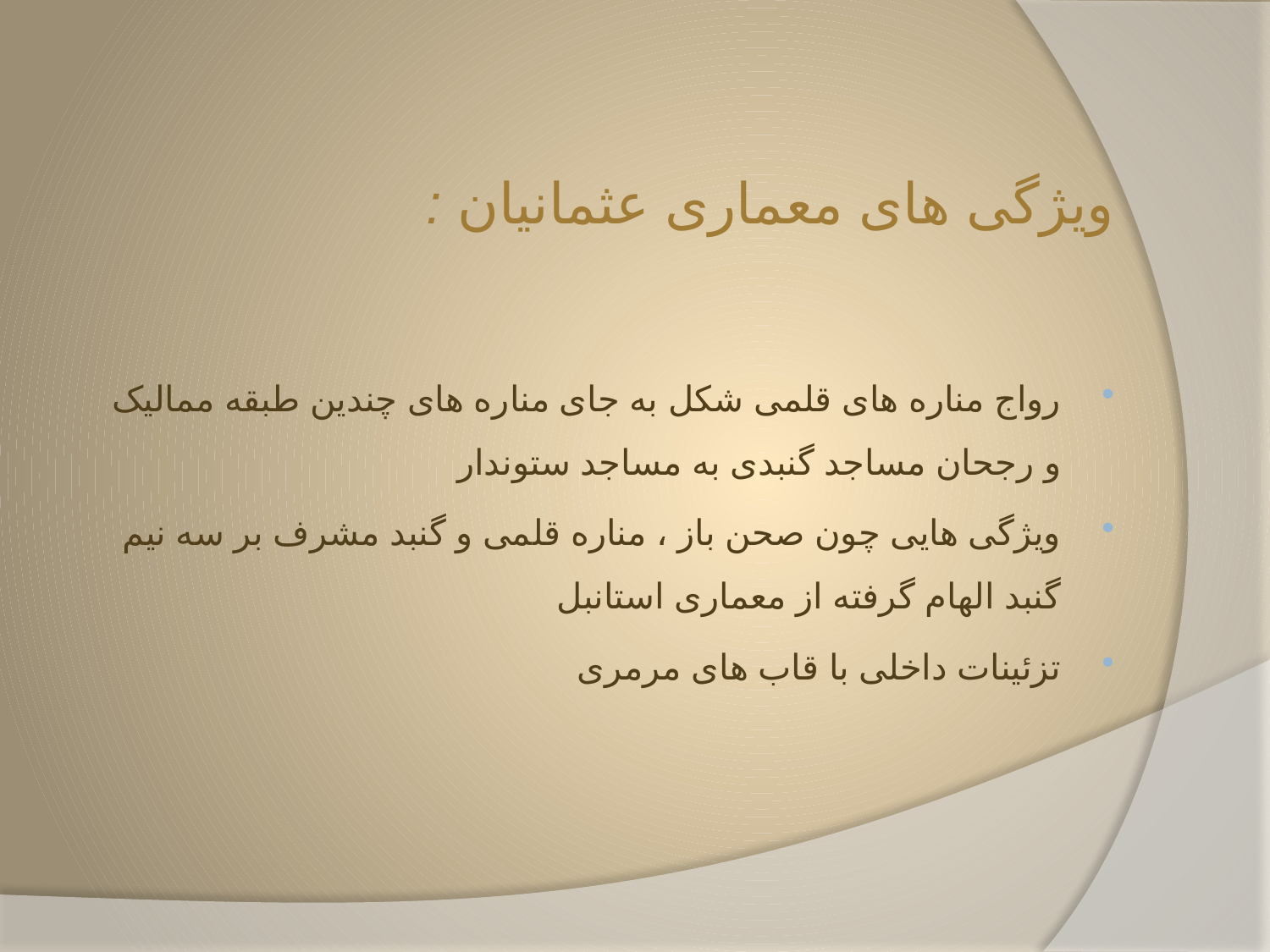

#
ویژگی های معماری عثمانيان :

رواج مناره های قلمی شکل به جای مناره های چندین طبقه ممالیک و رجحان مساجد گنبدی به مساجد ستوندار
ویژگی هایی چون صحن باز ، مناره قلمی و گنبد مشرف بر سه نیم گنبد الهام گرفته از معماری استانبل
تزئینات داخلی با قاب های مرمری